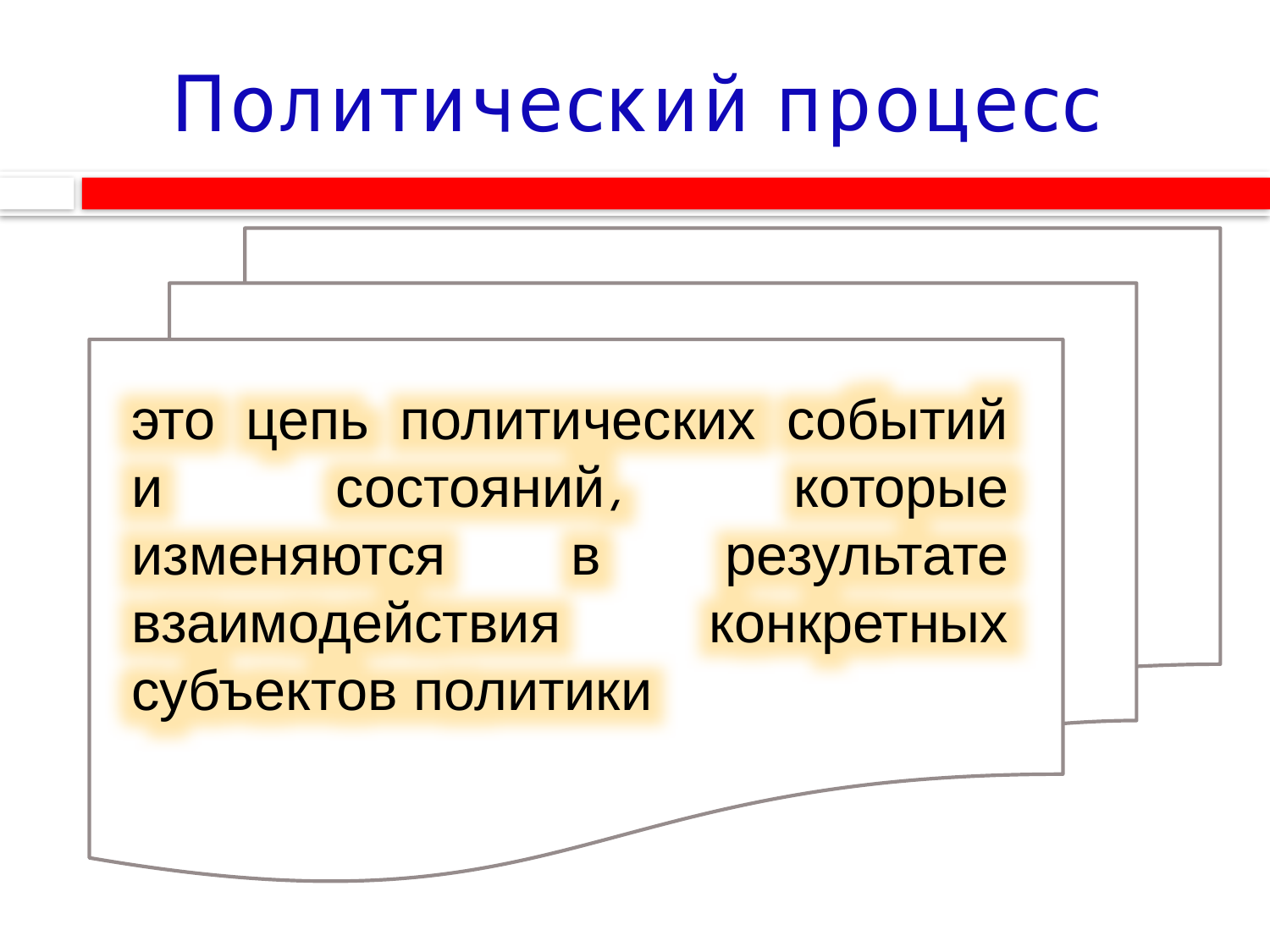

# Политический процесс

это цепь политических событий и состояний, которые изменяются в результате взаимодействия конкретных субъектов политики